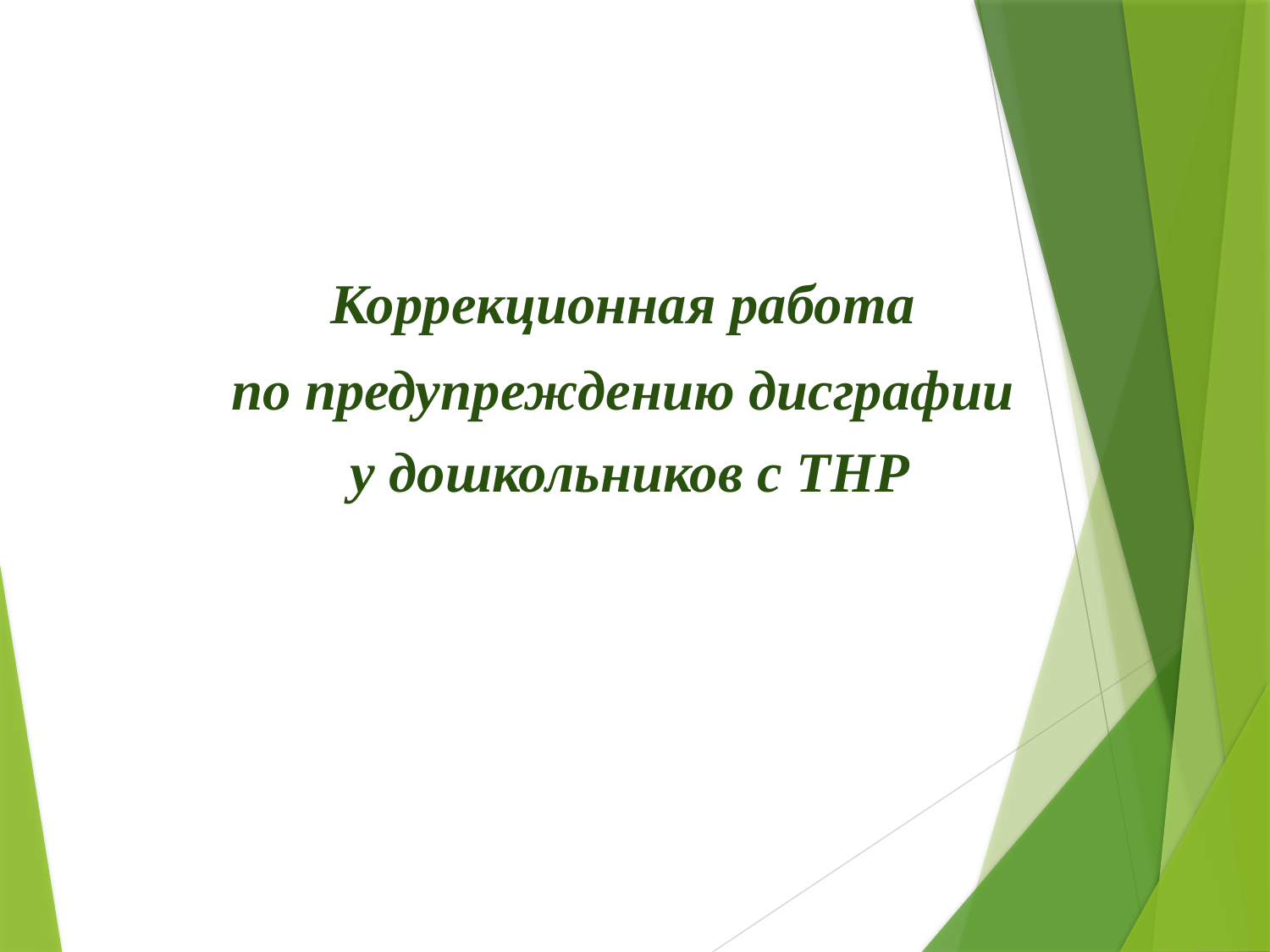

Коррекционная работа
по предупреждению дисграфии
у дошкольников с ТНР